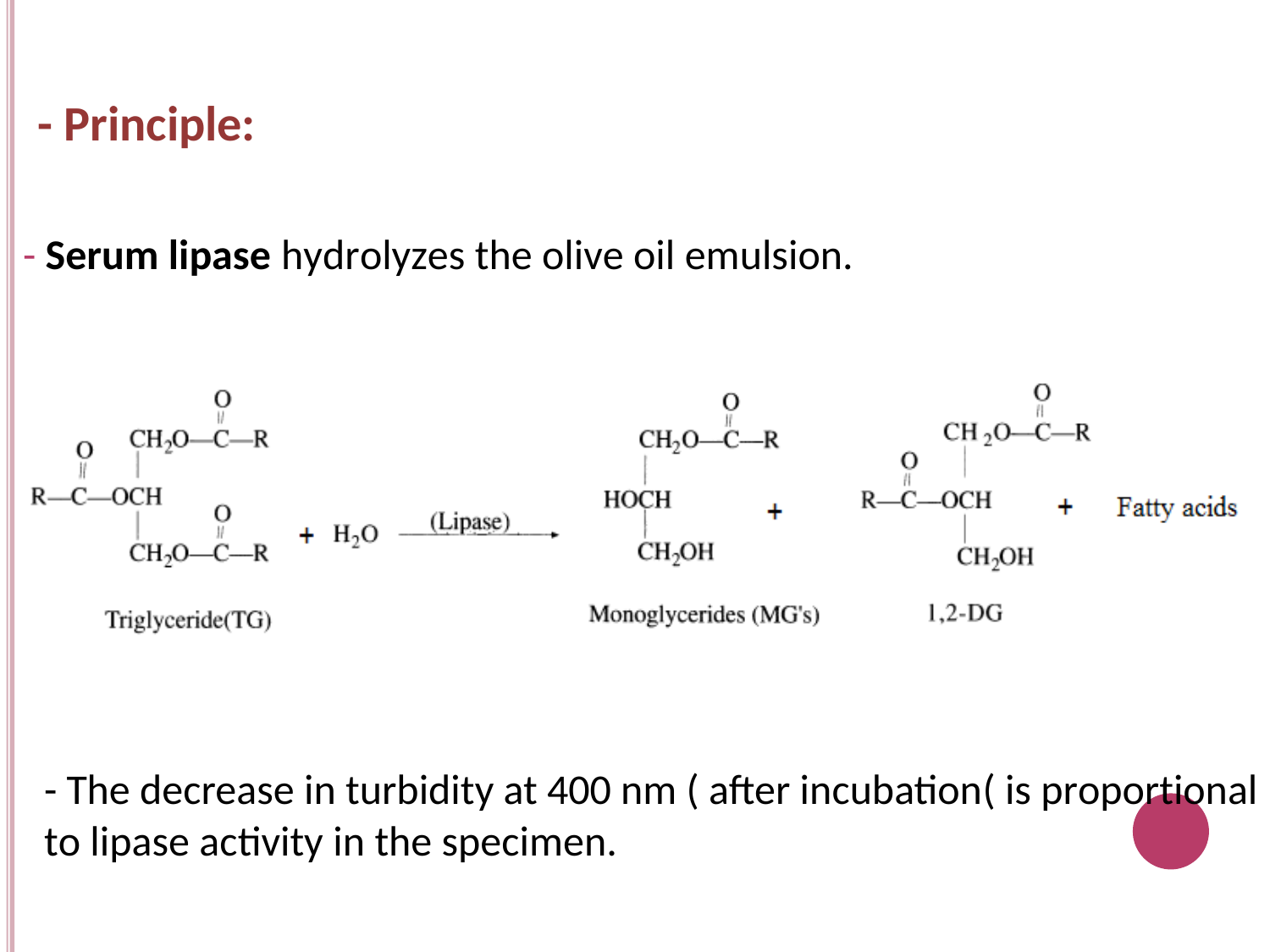

- Principle:
- Serum lipase hydrolyzes the olive oil emulsion.

- The decrease in turbidity at 400 nm ( after incubation( is proportional to lipase activity in the specimen.